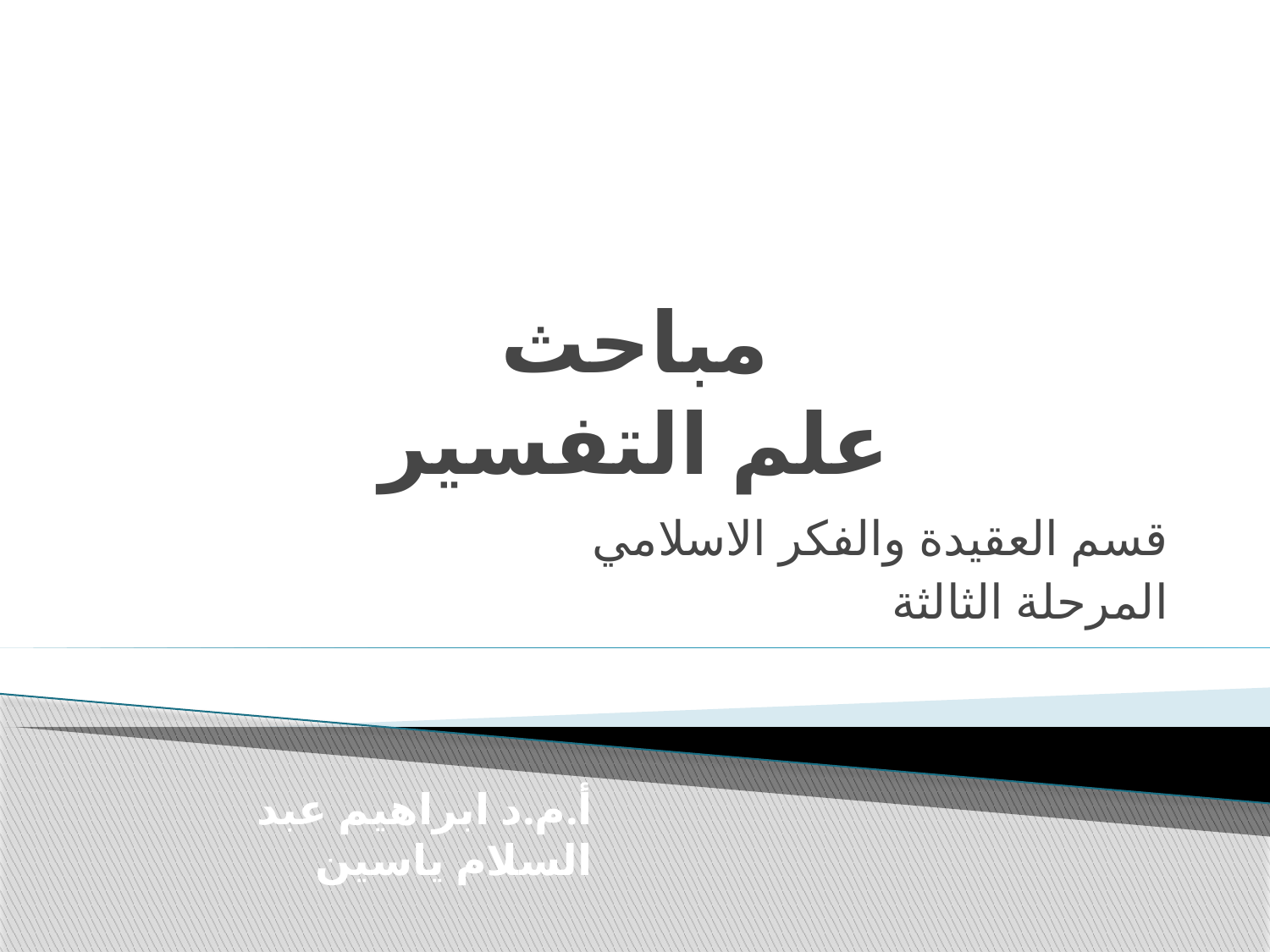

# مباحث علم التفسير
قسم العقيدة والفكر الاسلامي
المرحلة الثالثة

أ.م.د ابراهيم عبد السلام ياسين